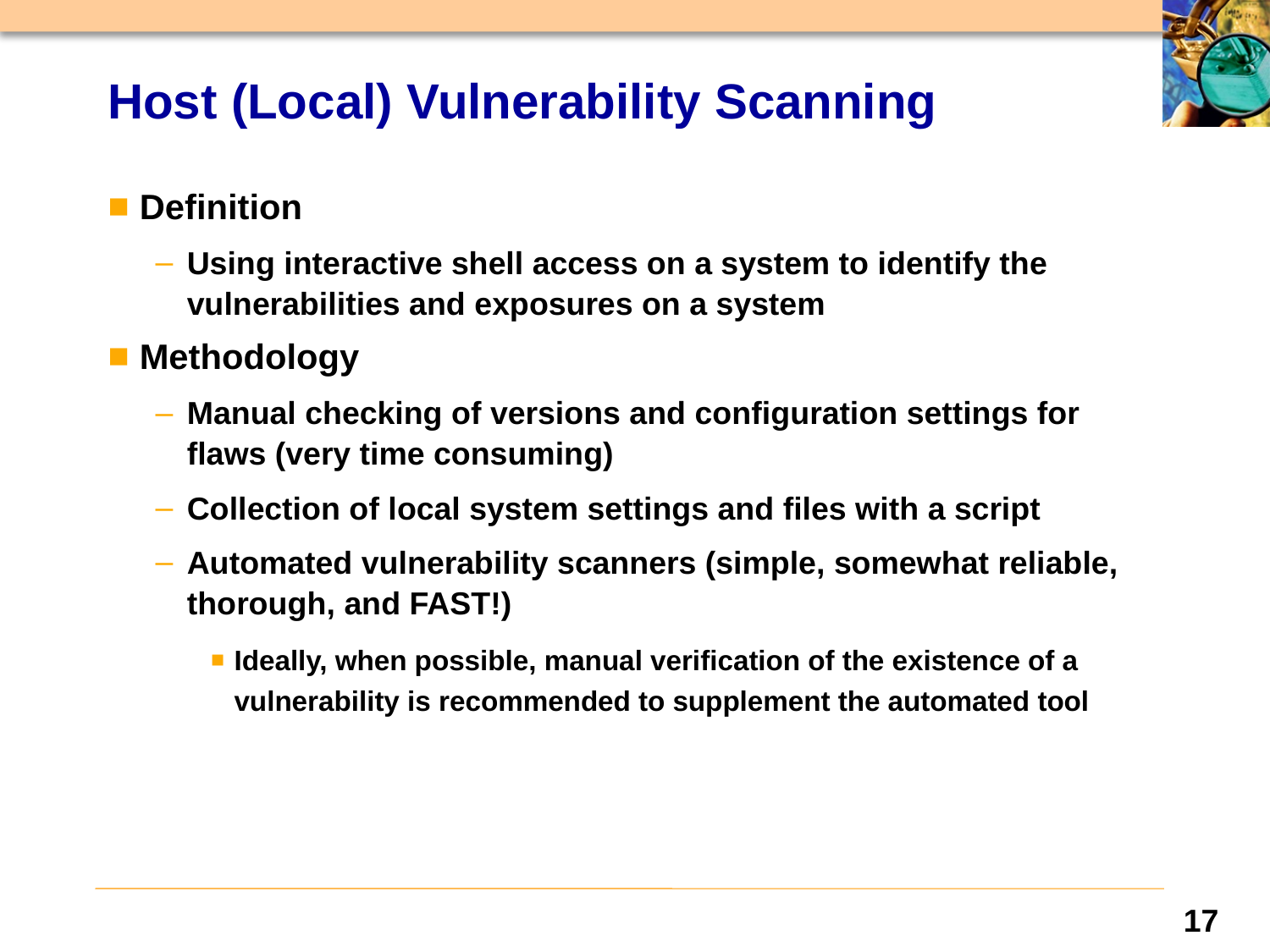

# Host (Local) Vulnerability Scanning
Definition
Using interactive shell access on a system to identify the vulnerabilities and exposures on a system
Methodology
Manual checking of versions and configuration settings for flaws (very time consuming)
Collection of local system settings and files with a script
Automated vulnerability scanners (simple, somewhat reliable, thorough, and FAST!)
Ideally, when possible, manual verification of the existence of a vulnerability is recommended to supplement the automated tool